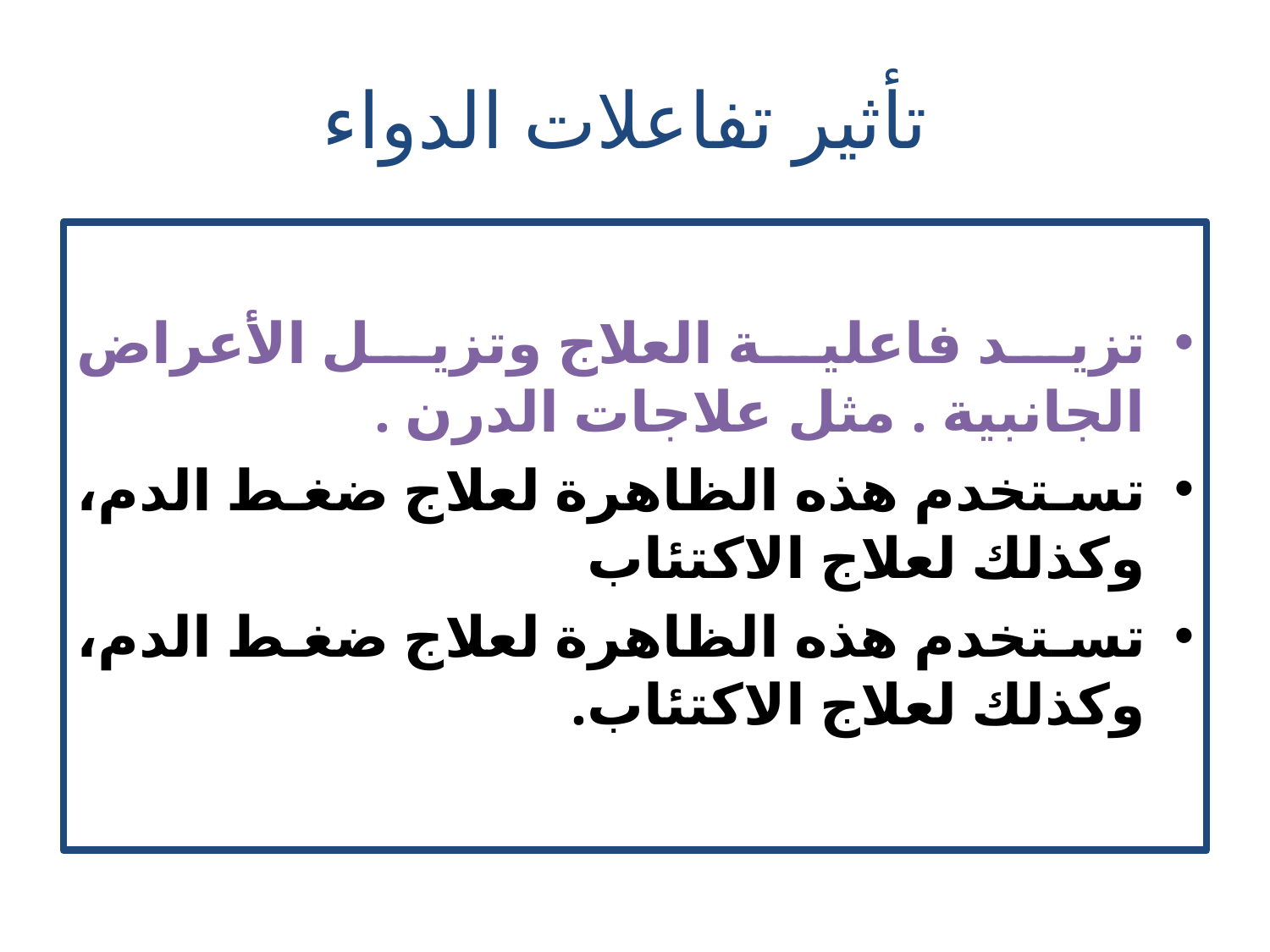

# تأثير تفاعلات الدواء

تزيد فاعلية العلاج وتزيل الأعراض الجانبية . مثل علاجات الدرن .
تستخدم هذه الظاهرة لعلاج ضغط الدم، وكذلك لعلاج الاكتئاب
تستخدم هذه الظاهرة لعلاج ضغط الدم، وكذلك لعلاج الاكتئاب.